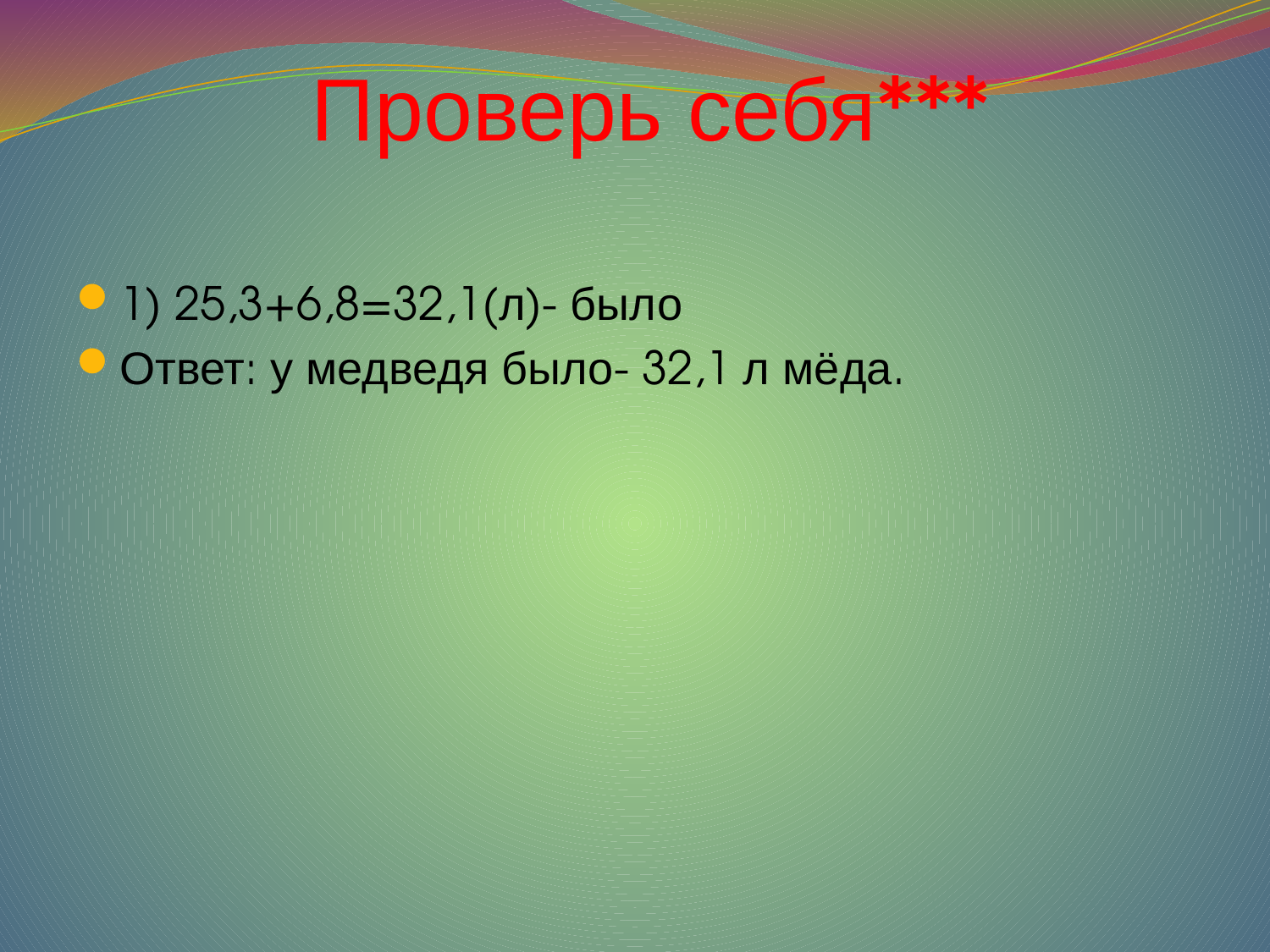

# Проверь себя***
1) 25,3+6,8=32,1(л)- было
Ответ: у медведя было- 32,1 л мёда.